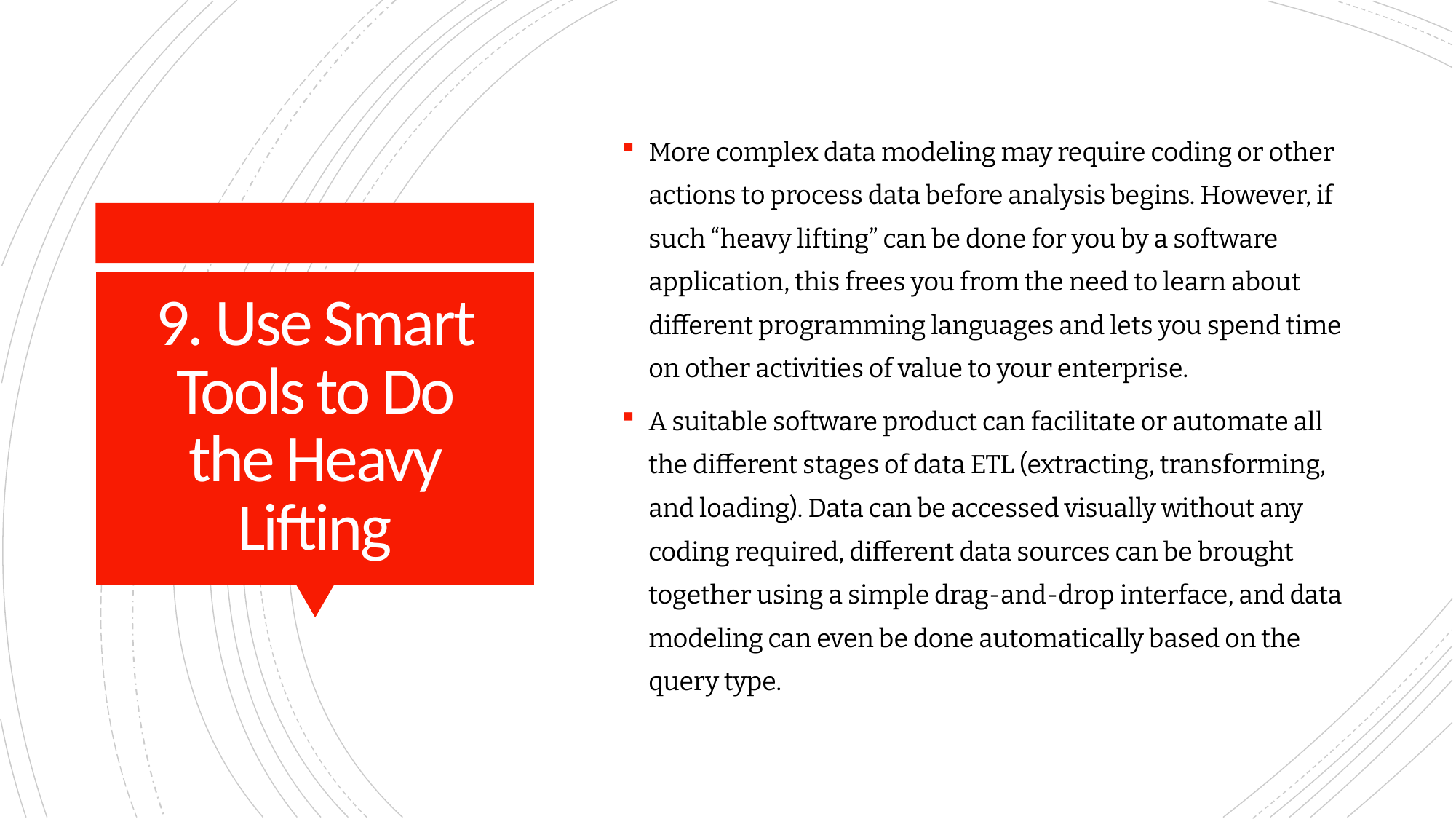

More complex data modeling may require coding or other actions to process data before analysis begins. However, if such “heavy lifting” can be done for you by a software application, this frees you from the need to learn about different programming languages and lets you spend time on other activities of value to your enterprise.
A suitable software product can facilitate or automate all the different stages of data ETL (extracting, transforming, and loading). Data can be accessed visually without any coding required, different data sources can be brought together using a simple drag-and-drop interface, and data modeling can even be done automatically based on the query type.
# 9. Use Smart Tools to Do the Heavy Lifting